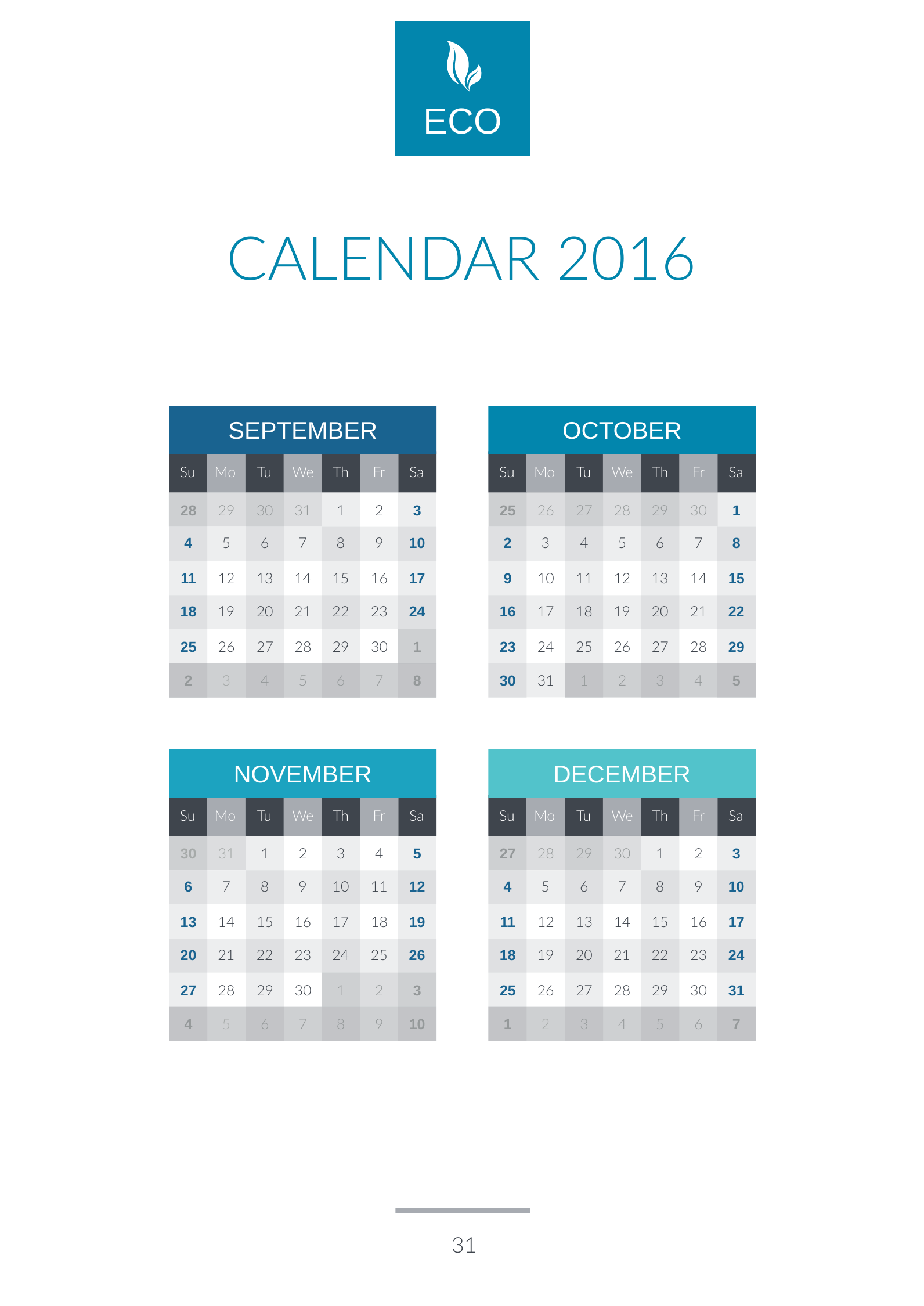

# Calendar 2016

SEPTEMBER
OCTOBER

Su
Mo
Tu
We
Th
Fr
Sa
Su
Mo
Tu
We
Th
Fr
Sa

28
29
30
31
1
2
3
25
26
27
28
29
30
1

4
5
6
7
8
9
10
2
3
4
5
6
7
8
11
12
13
14
15
16
17
9
10
11
12
13
14
15

18
19
20
21
22
23
24
16
17
18
19
20
21
22

25
26
27
28
29
30
1
23
24
25
26
27
28
29

2
3
4
5
6
7
8
30
31
1
2
3
4
5

NOVEMBER
DECEMBER

Su
Mo
Tu
We
Th
Fr
Sa
Su
Mo
Tu
We
Th
Fr
Sa

30
31
1
2
3
4
5
27
28
29
30
1
2
3

6
7
8
9
10
11
12
4
5
6
7
8
9
10
13
14
15
16
17
18
19
11
12
13
14
15
16
17

20
21
22
23
24
25
26
18
19
20
21
22
23
24

27
28
29
30
1
2
3
25
26
27
28
29
30
31

4
5
6
7
8
9
10
1
2
3
4
5
6
7
31